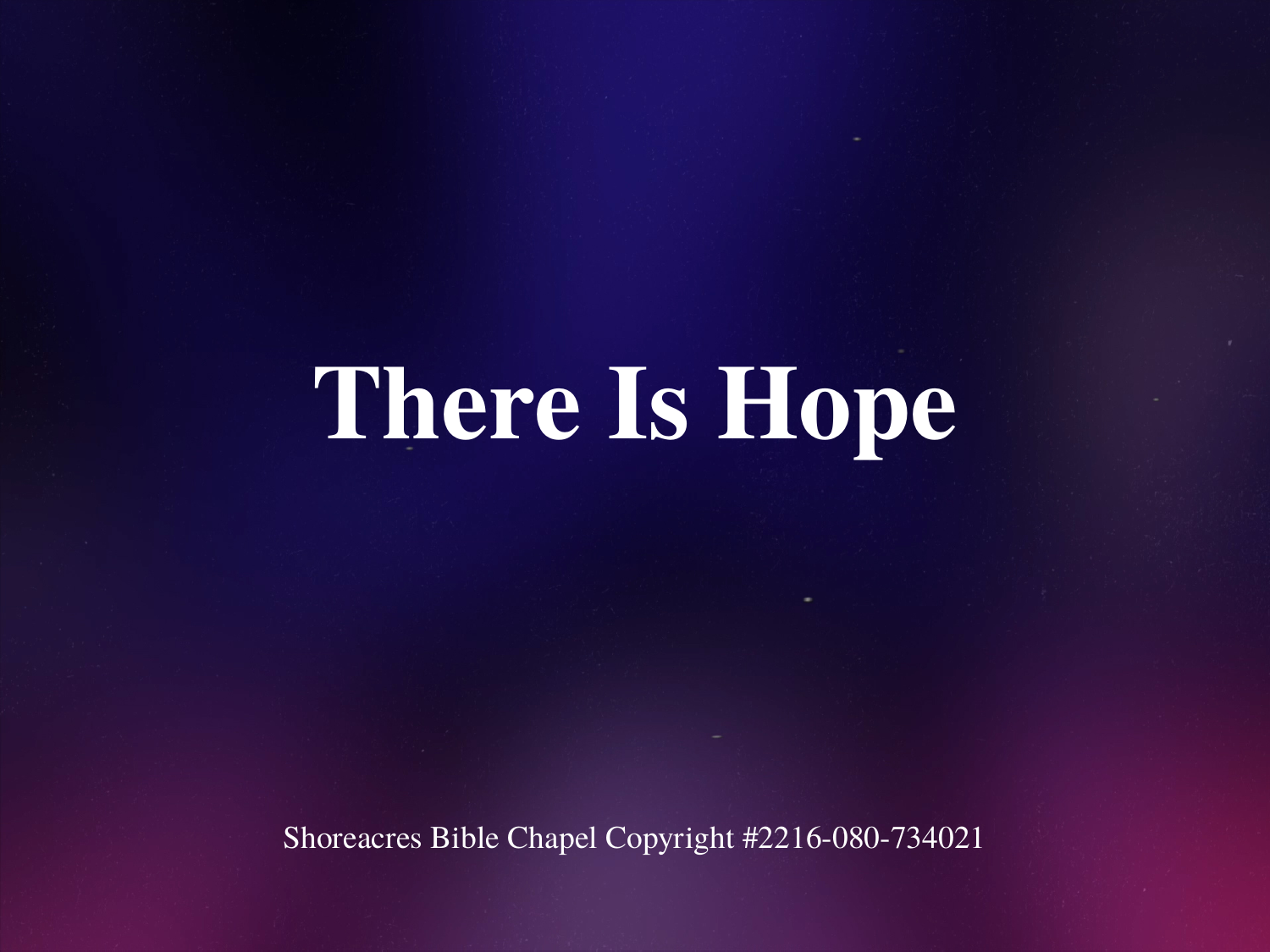

# There Is Hope

Shoreacres Bible Chapel Copyright #2216-080-734021